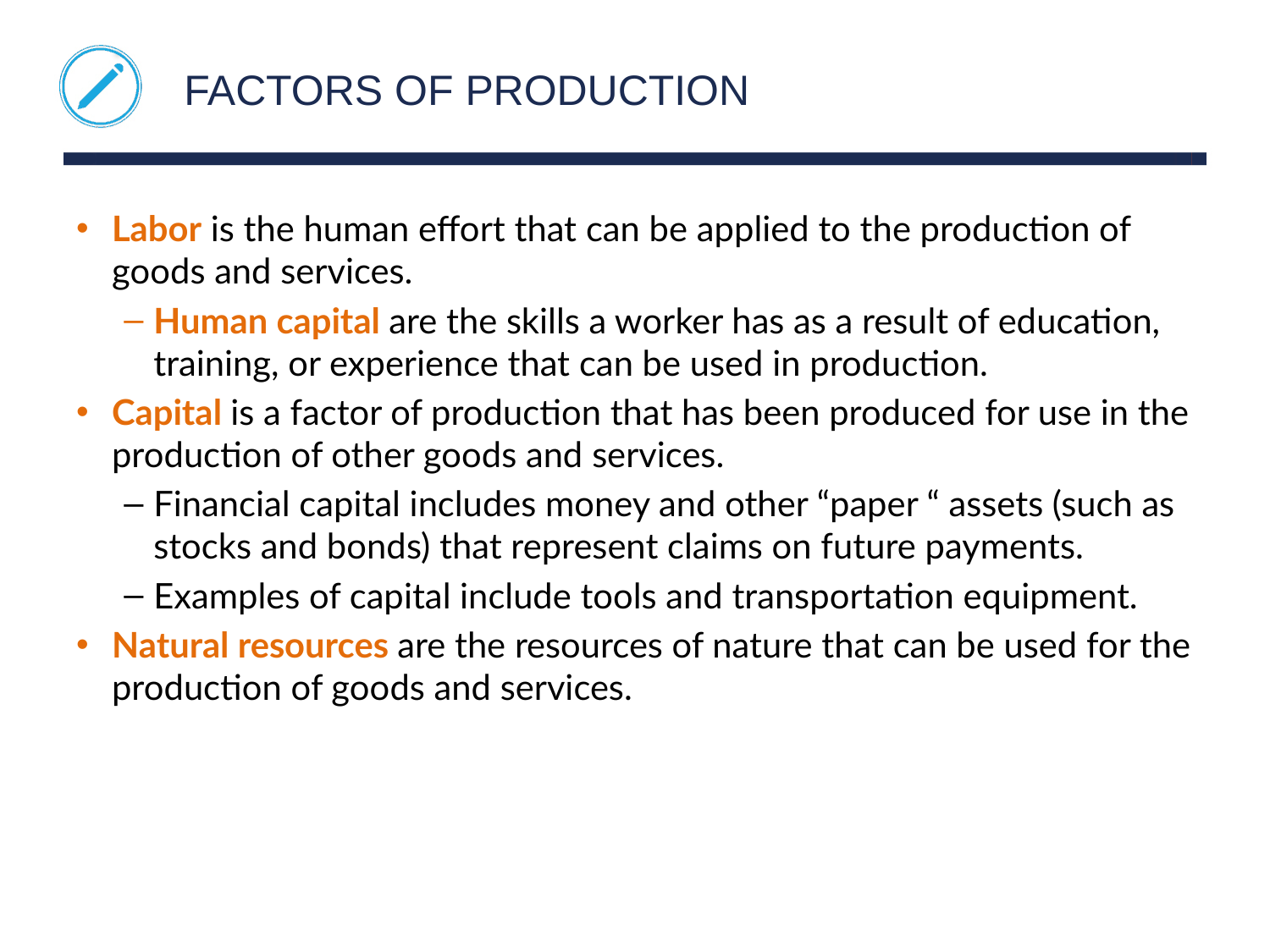

# Factors of production
Labor is the human effort that can be applied to the production of goods and services.
Human capital are the skills a worker has as a result of education, training, or experience that can be used in production.
Capital is a factor of production that has been produced for use in the production of other goods and services.
Financial capital includes money and other “paper “ assets (such as stocks and bonds) that represent claims on future payments.
Examples of capital include tools and transportation equipment.
Natural resources are the resources of nature that can be used for the production of goods and services.